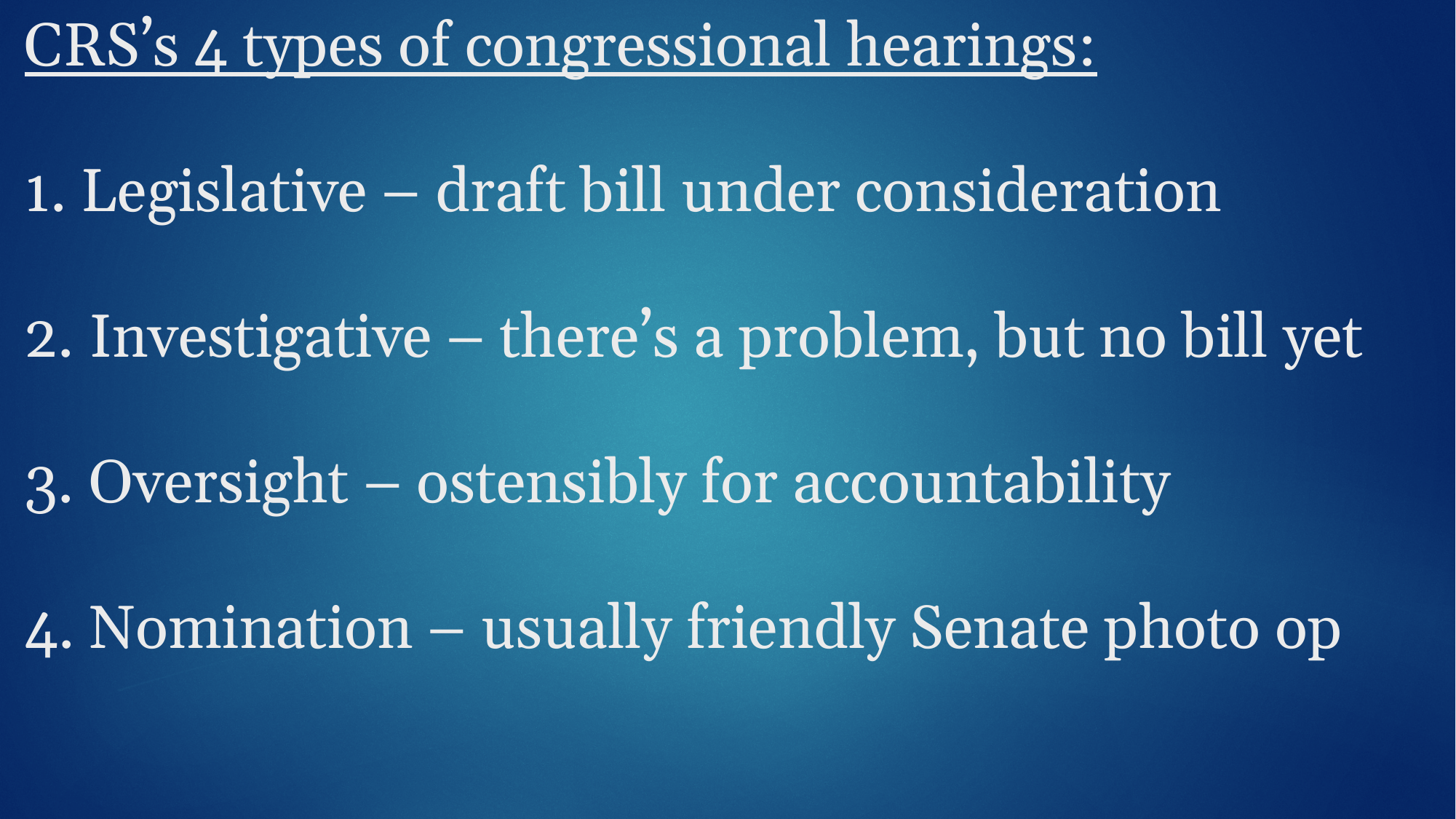

# CRS’s 4 types of congressional hearings: 1. Legislative – draft bill under consideration 2. Investigative – there’s a problem, but no bill yet 3. Oversight – ostensibly for accountability 4. Nomination – usually friendly Senate photo op